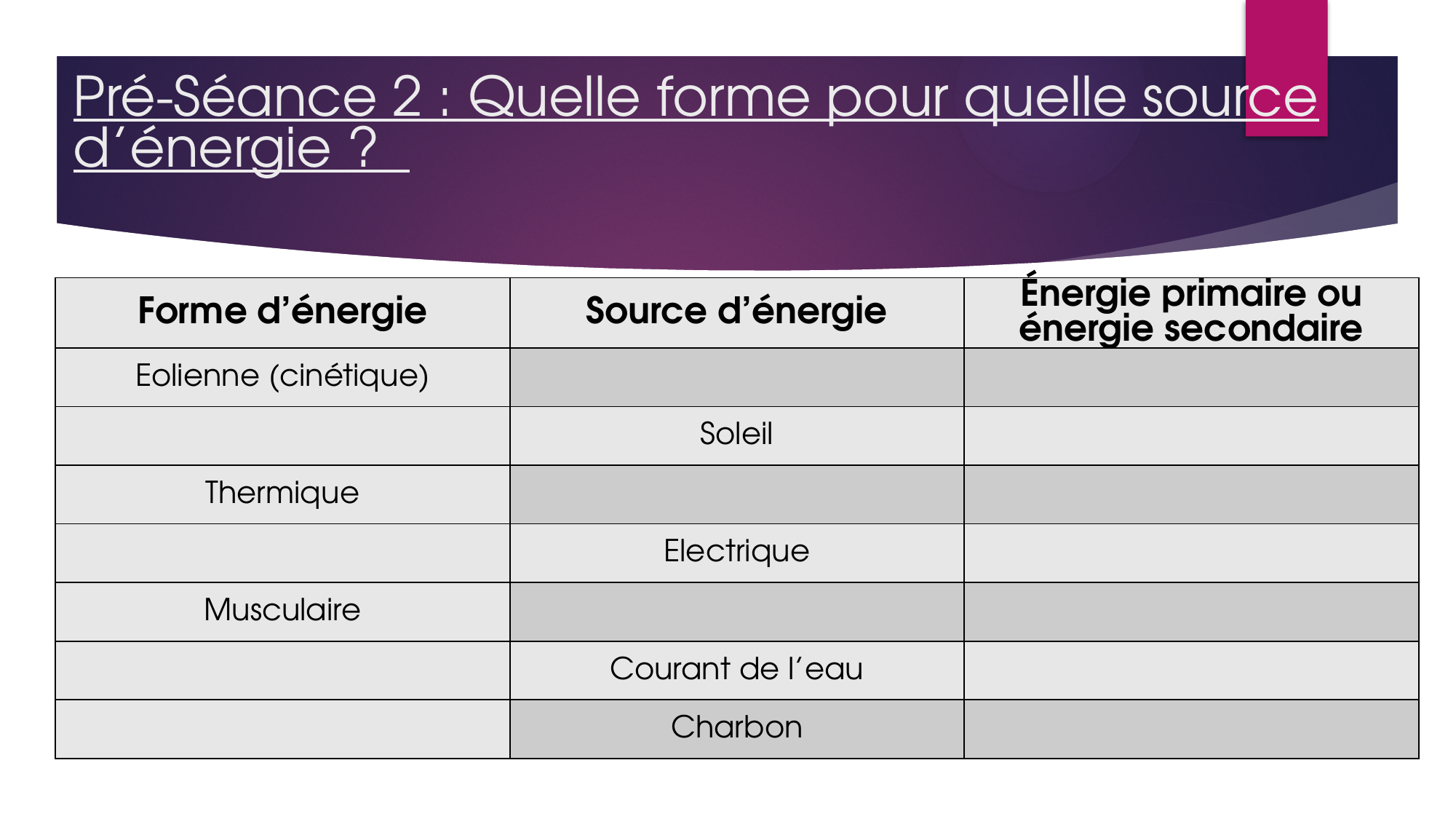

# Pré-Séance 2 : Quelle forme pour quelle source d’énergie ?
| Forme d’énergie | Source d’énergie | Énergie primaire ou énergie secondaire |
| --- | --- | --- |
| Eolienne (cinétique) |  |  |
|  | Soleil |  |
| Thermique |  |  |
|  | Electrique |  |
| Musculaire |  |  |
|  | Courant de l’eau |  |
|  | Charbon |  |